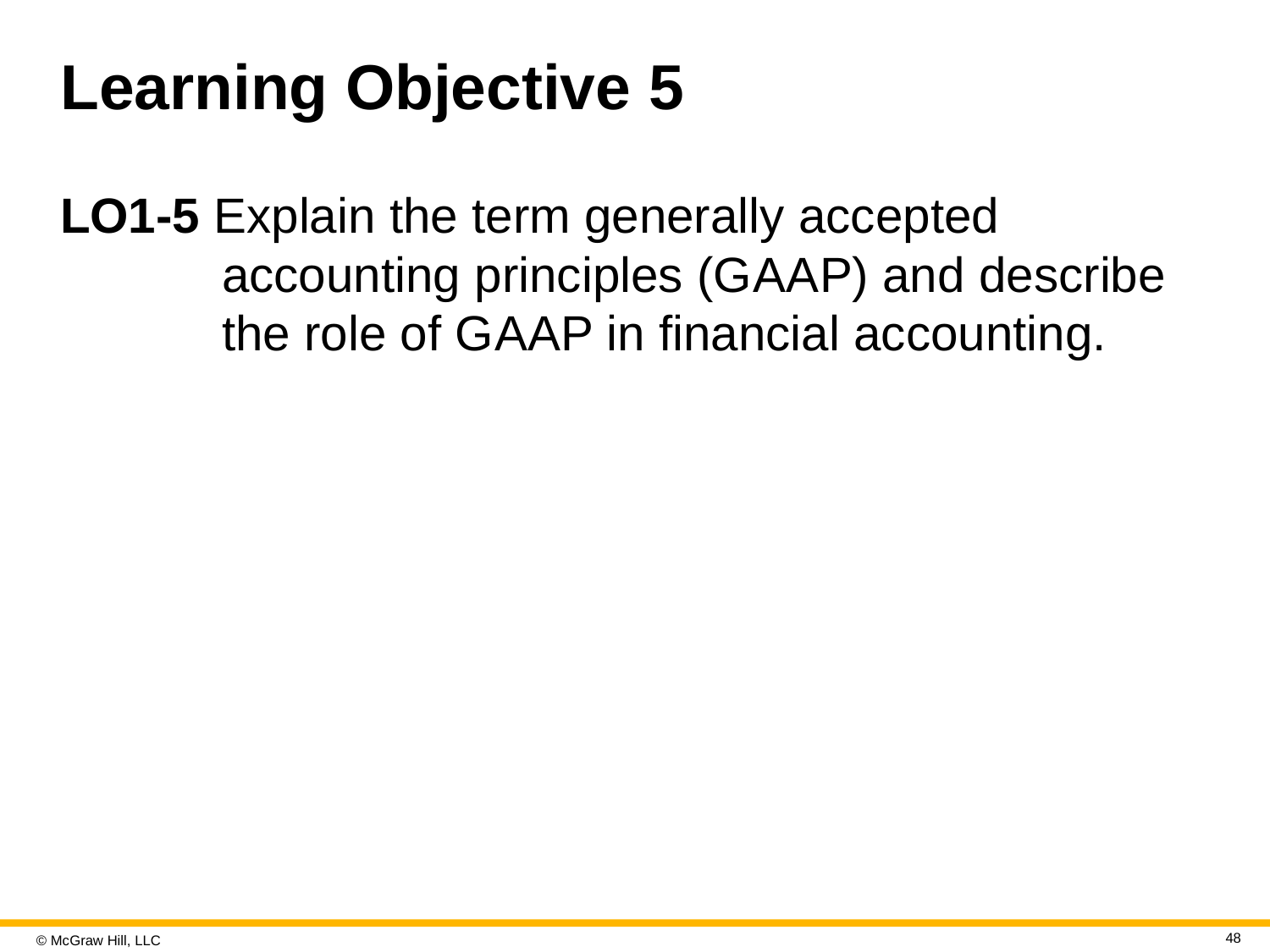

# Learning Objective 5
LO1-5 Explain the term generally accepted accounting principles (G A A P) and describe the role of G A A P in financial accounting.
48